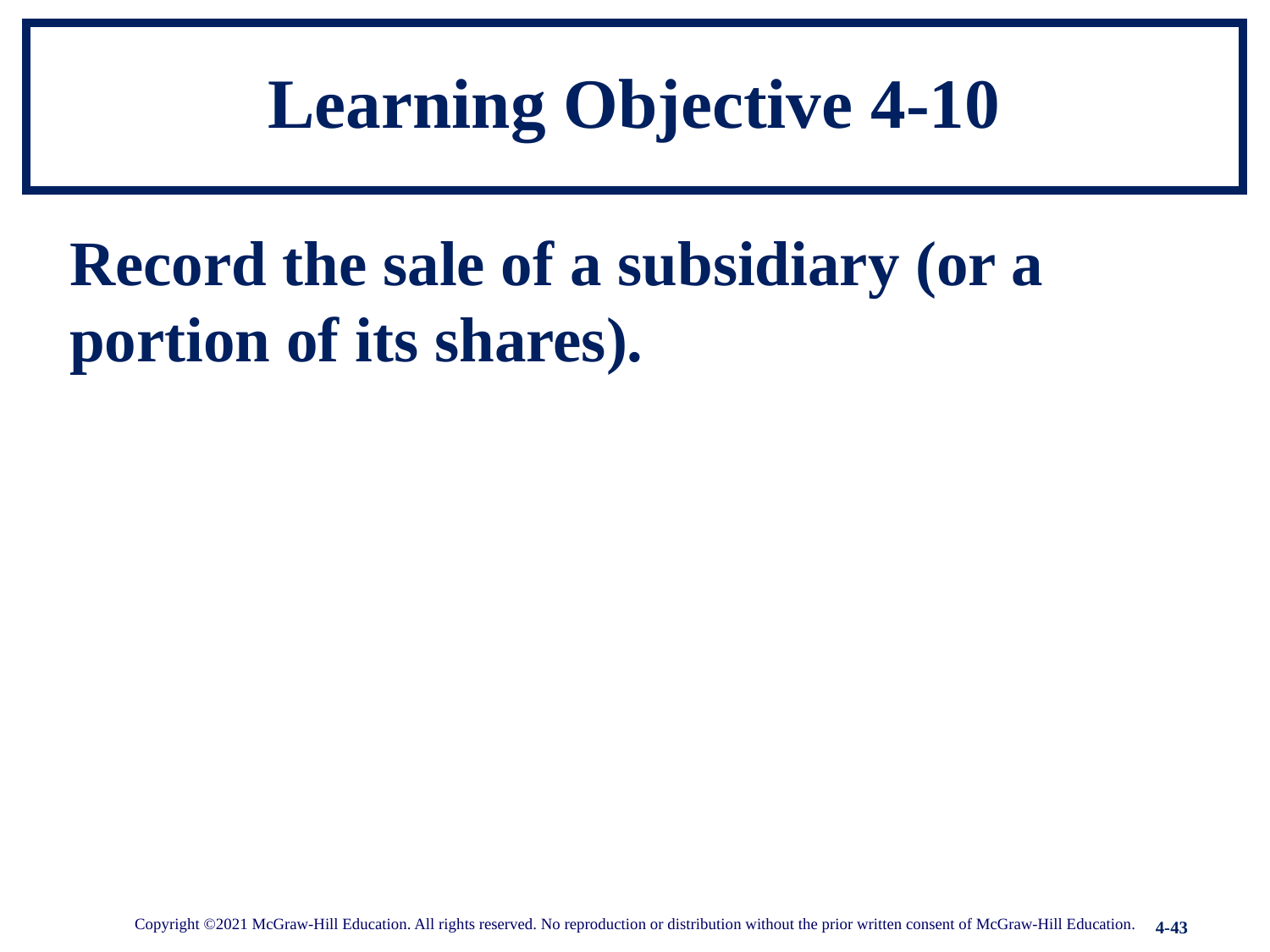

# Learning Objective 4-10
Record the sale of a subsidiary (or a portion of its shares).
Copyright ©2021 McGraw-Hill Education. All rights reserved. No reproduction or distribution without the prior written consent of McGraw-Hill Education.
4-43